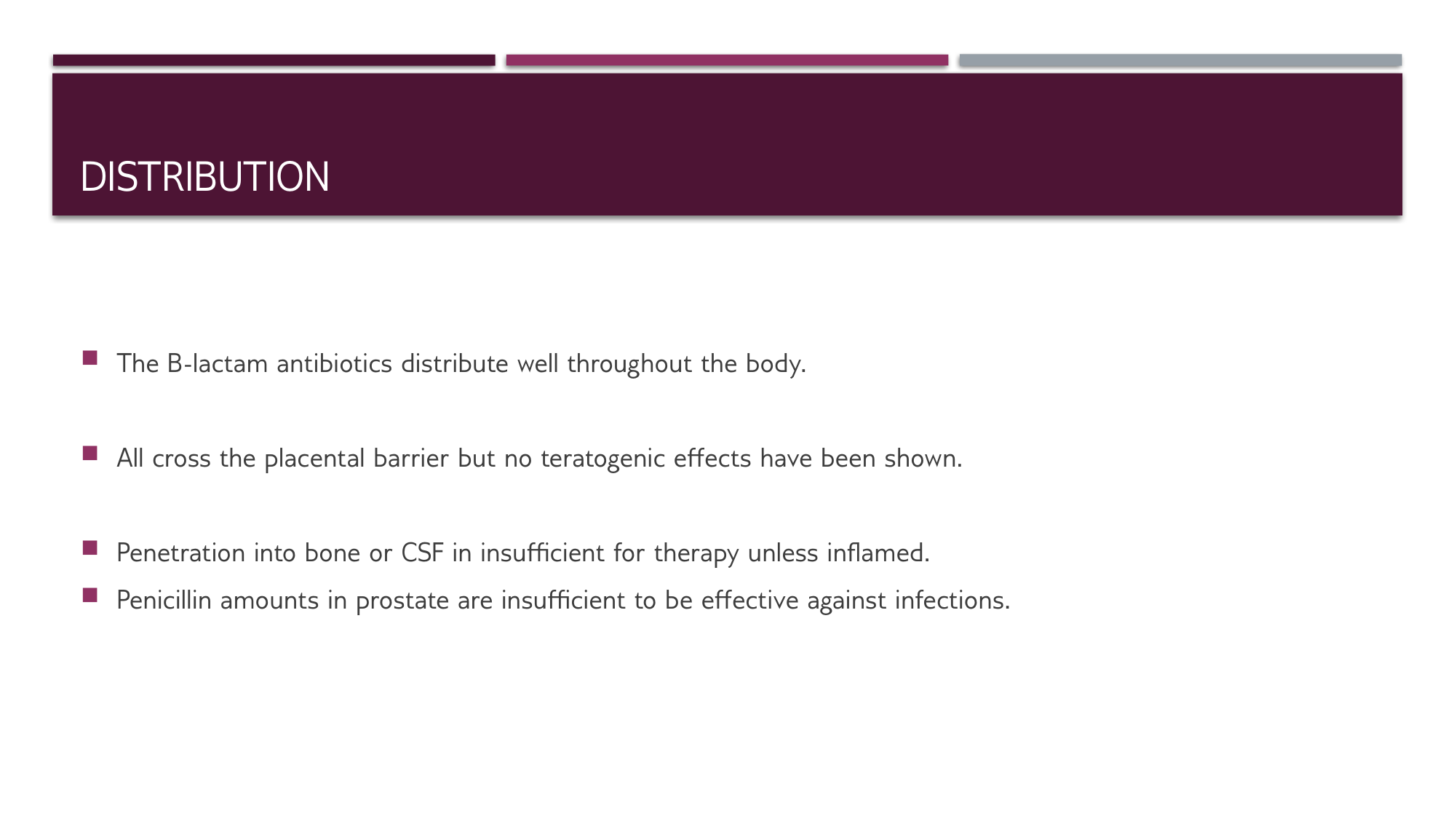

# Distribution
The B-lactam antibiotics distribute well throughout the body.

All cross the placental barrier but no teratogenic effects have been shown.

Penetration into bone or CSF in insufficient for therapy unless inflamed.
Penicillin amounts in prostate are insufficient to be effective against infections.